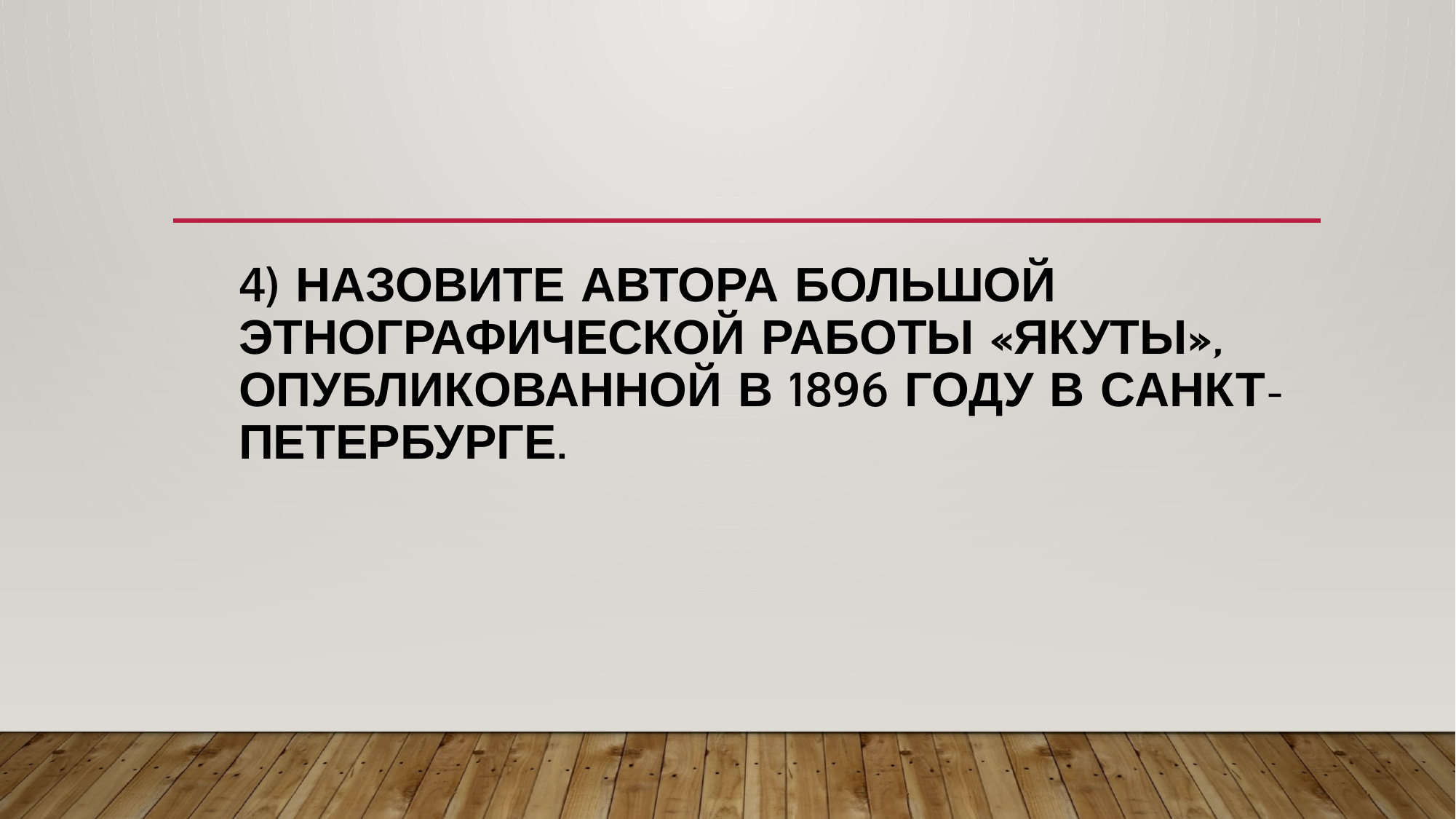

# 4) Назовите автора большой этнографической работы «Якуты», опубликованной в 1896 году в Санкт-Петербурге.